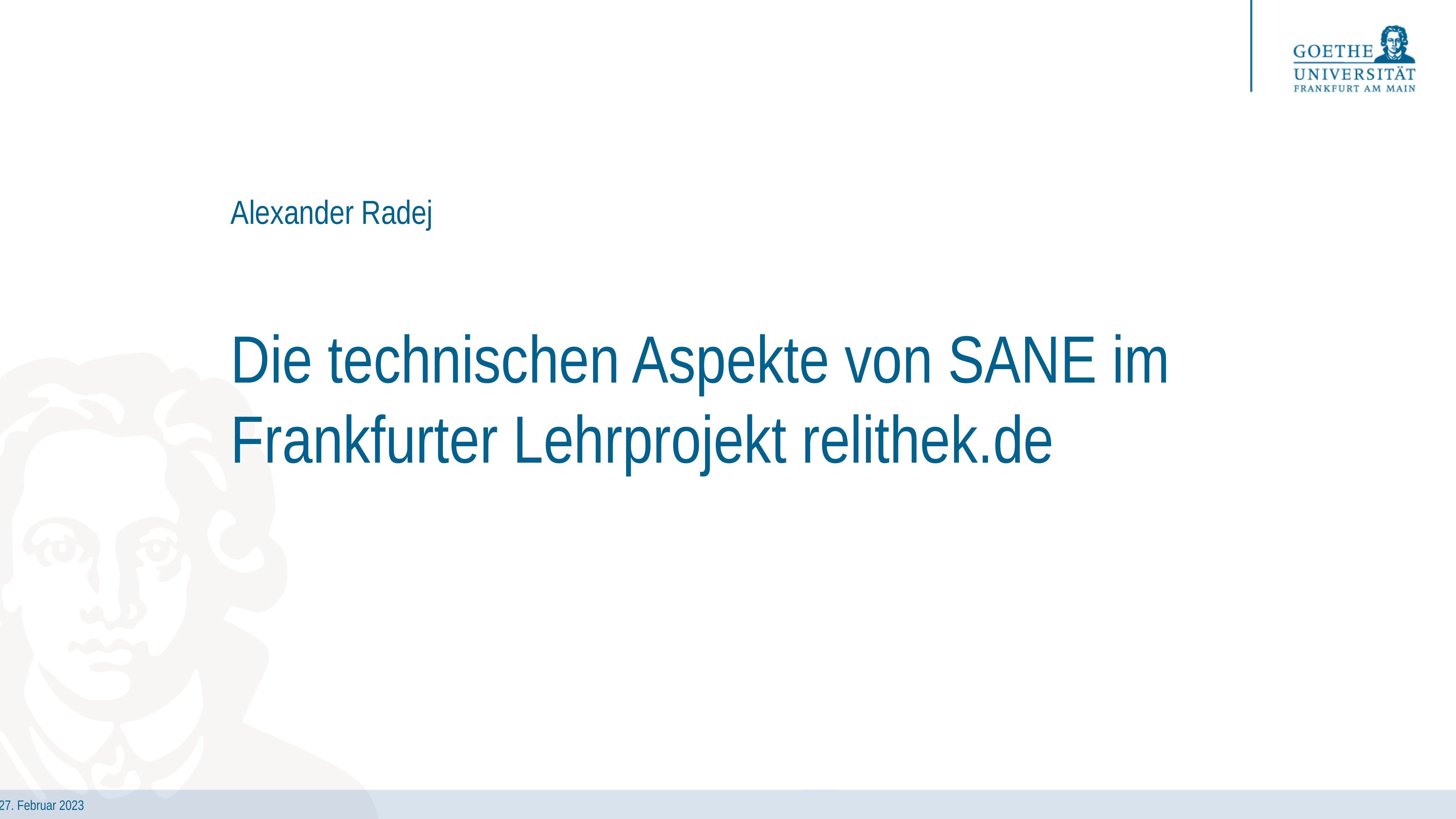

Alexander Radej
# Die technischen Aspekte von SANE im Frankfurter Lehrprojekt relithek.de